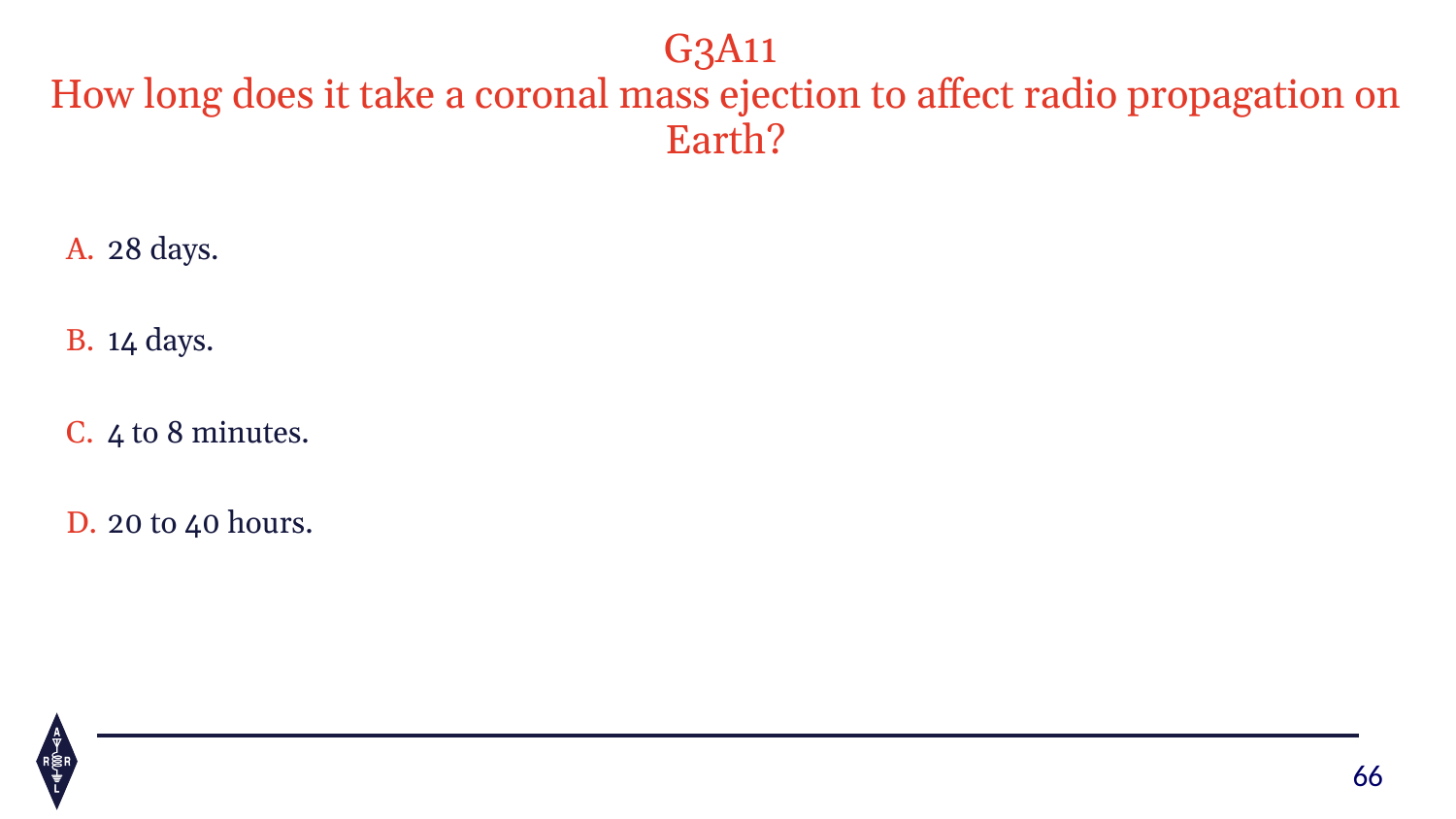

G3A11
How long does it take a coronal mass ejection to affect radio propagation on Earth?
28 days.

14 days.

4 to 8 minutes.

20 to 40 hours.
66